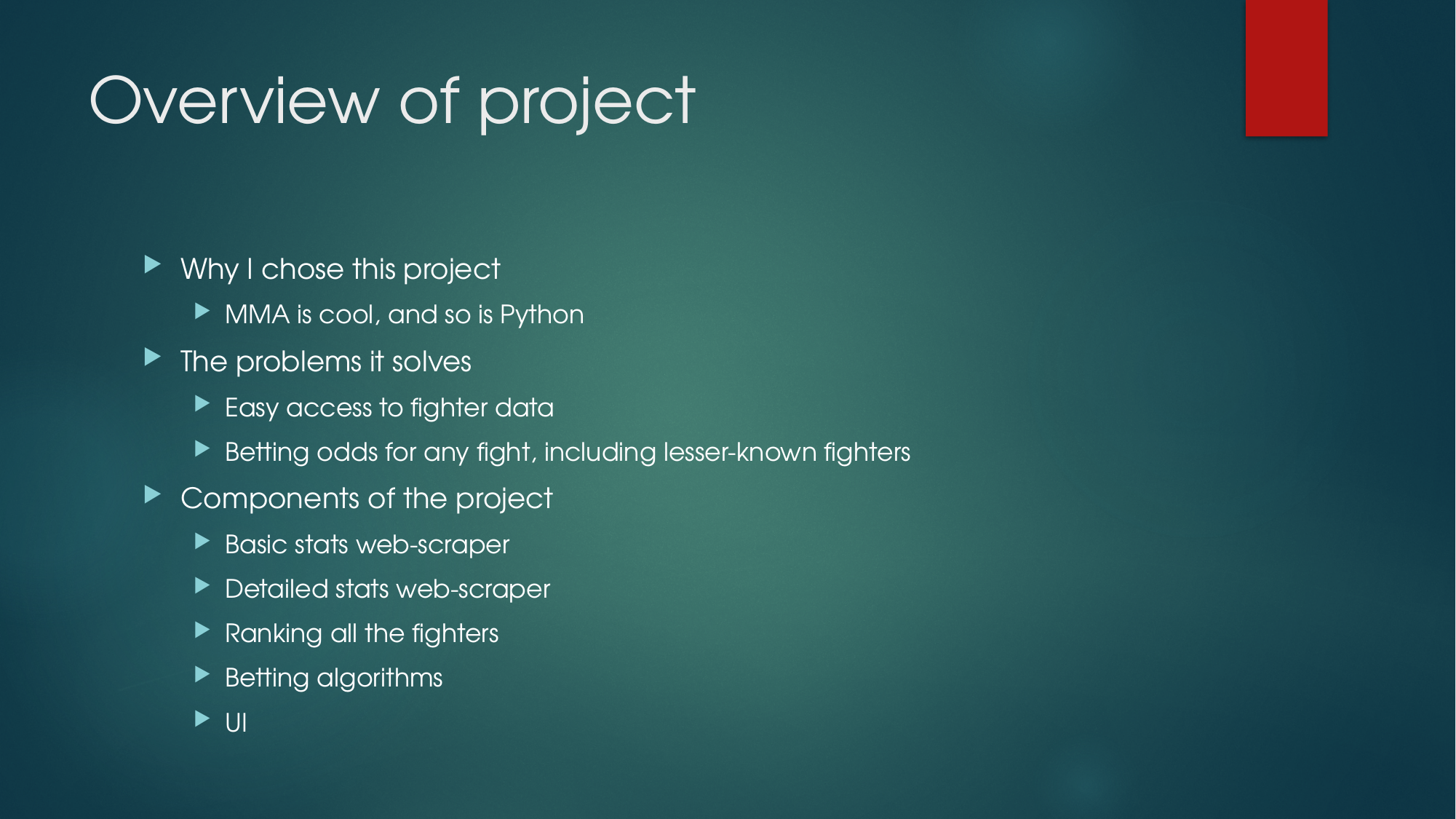

# Overview of project
Why I chose this project
MMA is cool, and so is Python
The problems it solves
Easy access to fighter data
Betting odds for any fight, including lesser-known fighters
Components of the project
Basic stats web-scraper
Detailed stats web-scraper
Ranking all the fighters
Betting algorithms
UI